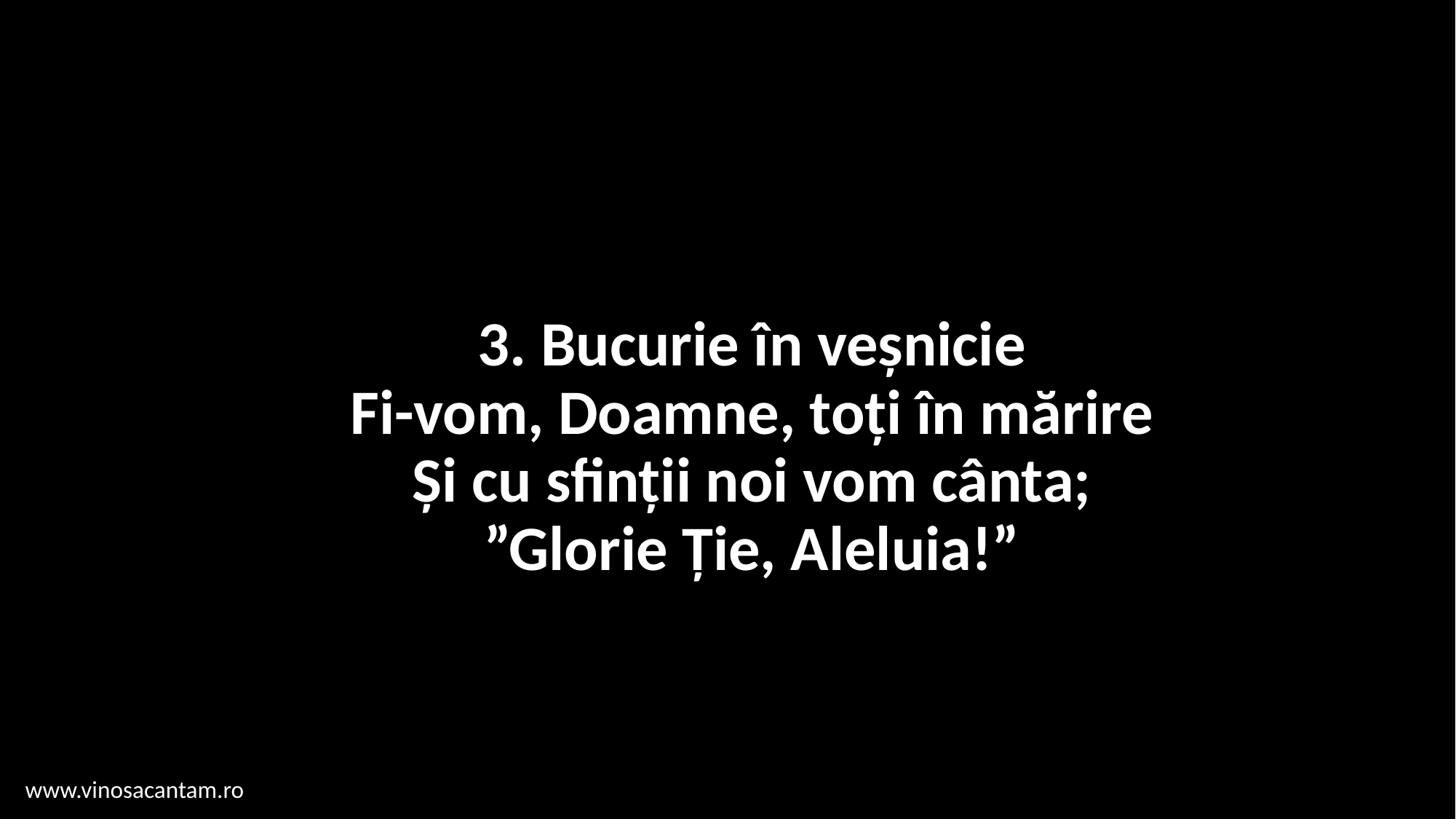

# 3. Bucurie în veșnicie Fi-vom, Doamne, toți în mărire Și cu sfinții noi vom cânta; ”Glorie Ție, Aleluia!”
www.vinosacantam.ro